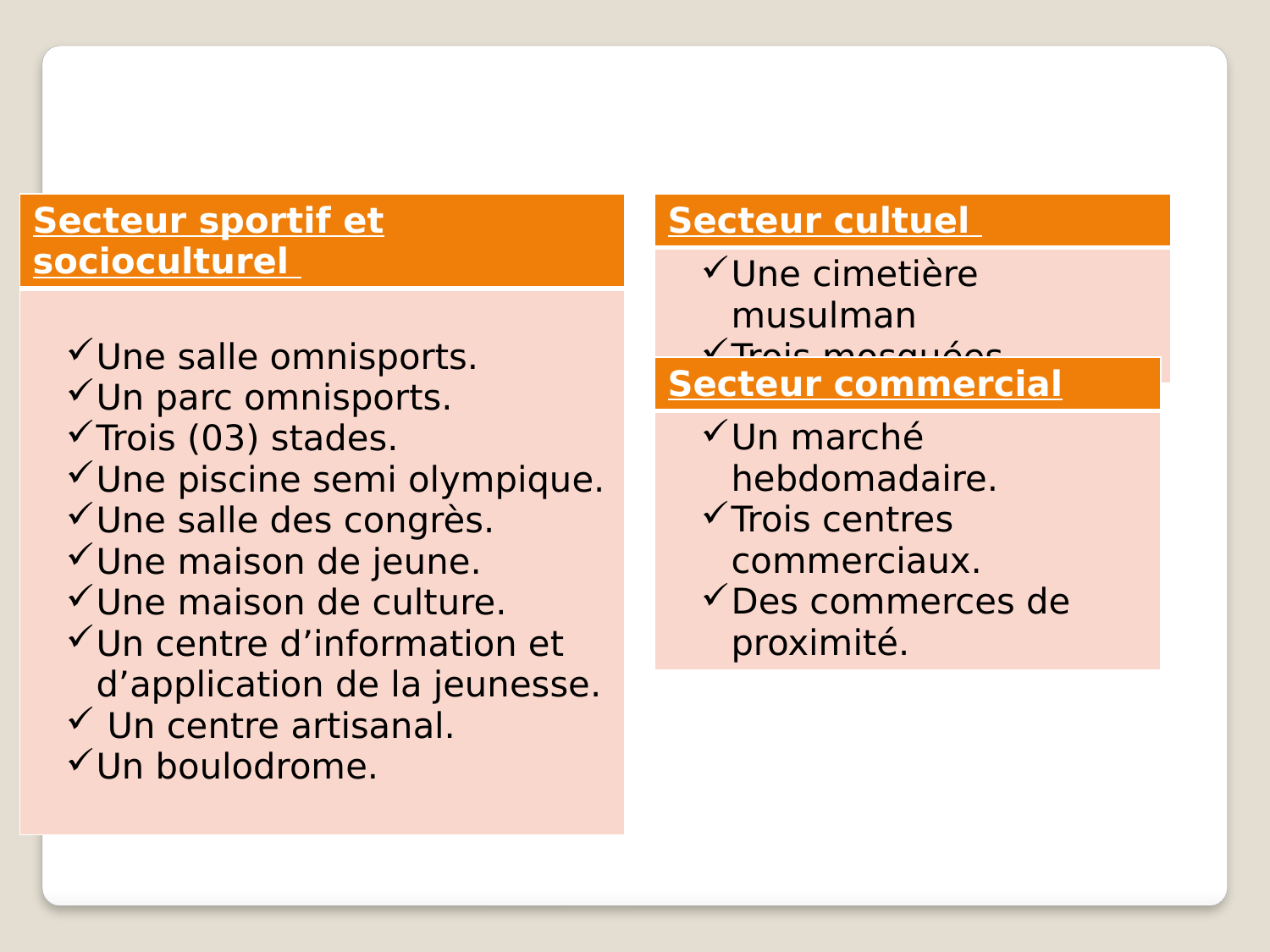

| Secteur sportif et socioculturel |
| --- |
| Une salle omnisports. Un parc omnisports. Trois (03) stades. Une piscine semi olympique. Une salle des congrès. Une maison de jeune. Une maison de culture. Un centre d’information et d’application de la jeunesse. Un centre artisanal. Un boulodrome. |
| Secteur cultuel |
| --- |
| Une cimetière musulman Trois mosquées |
| Secteur commercial |
| --- |
| Un marché hebdomadaire. Trois centres commerciaux. Des commerces de proximité. |